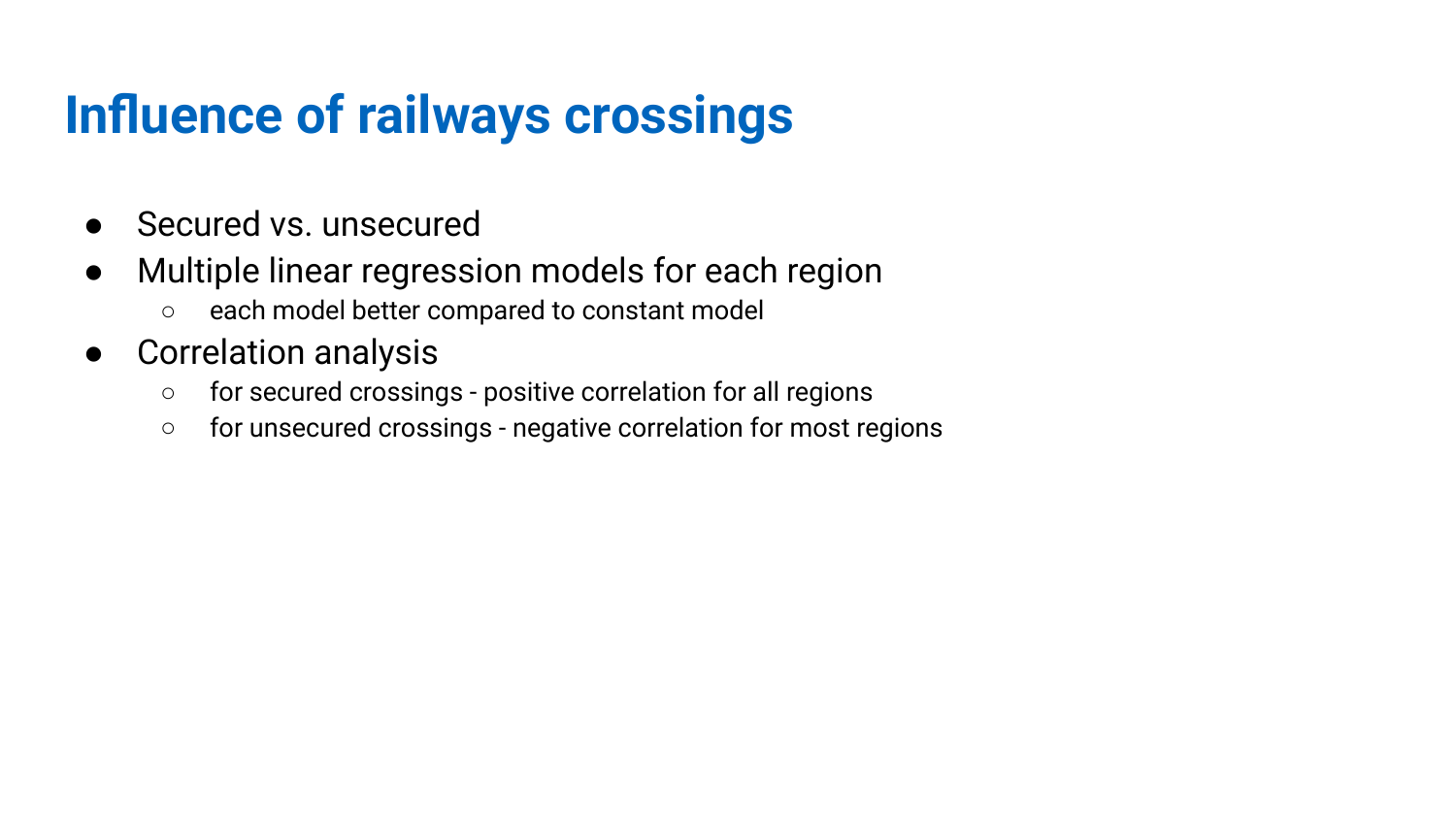

# Influence of railways crossings
Secured vs. unsecured
Multiple linear regression models for each region
each model better compared to constant model
Correlation analysis
for secured crossings - positive correlation for all regions
for unsecured crossings - negative correlation for most regions